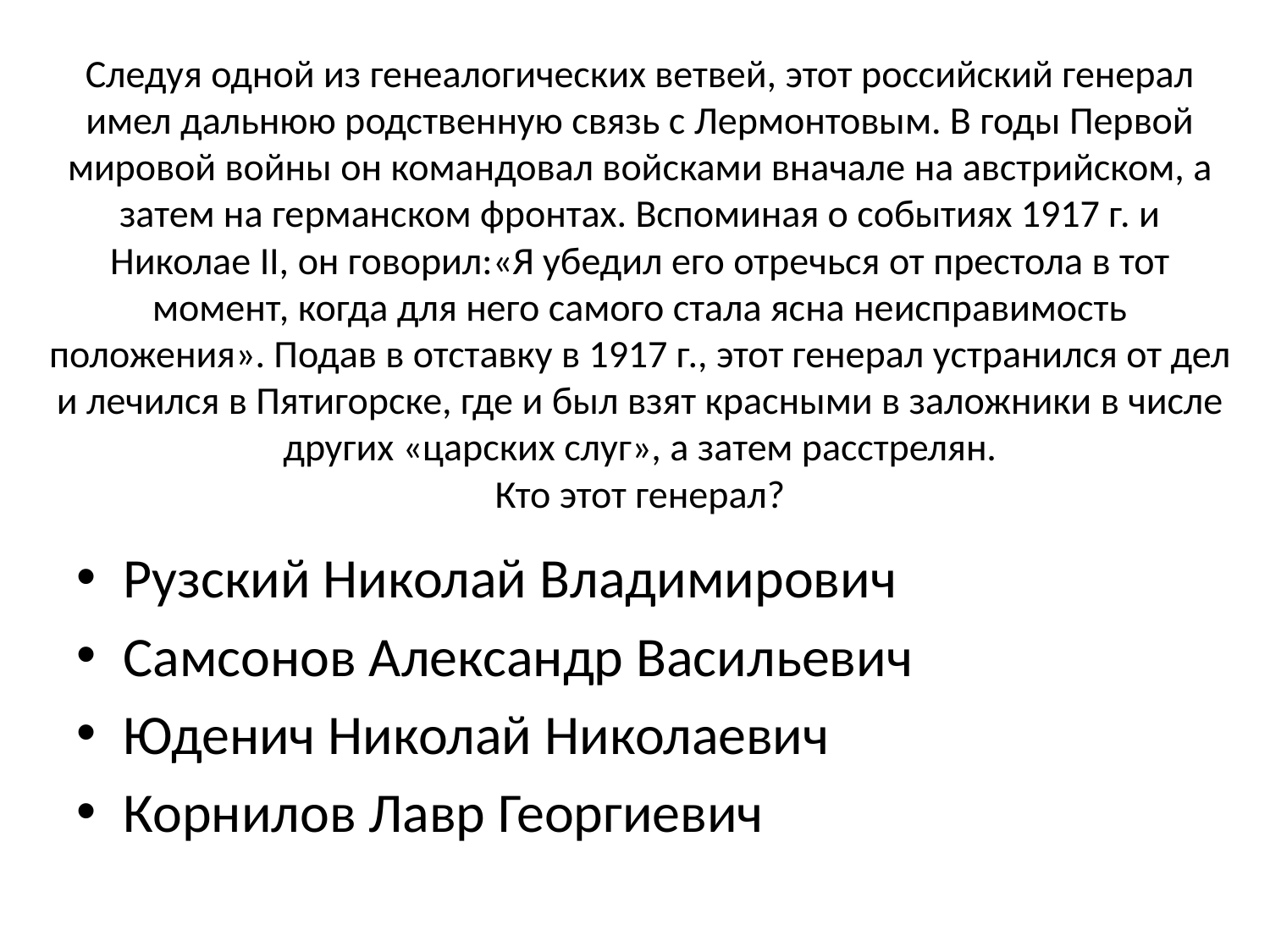

# Следуя одной из генеалогических ветвей, этот российский генерал имел дальнюю родственную связь с Лермонтовым. В годы Первой мировой войны он командовал войсками вначале на австрийском, а затем на германском фронтах. Вспоминая о событиях 1917 г. и Николае II, он говорил:«Я убедил его отречься от престола в тот момент, когда для него самого стала ясна неисправимость положения». Подав в отставку в 1917 г., этот генерал устранился от дел и лечился в Пятигорске, где и был взят красными в заложники в числе других «царских слуг», а затем расстрелян. Кто этот генерал?
Рузский Николай Владимирович
Самсонов Александр Васильевич
Юденич Николай Николаевич
Корнилов Лавр Георгиевич